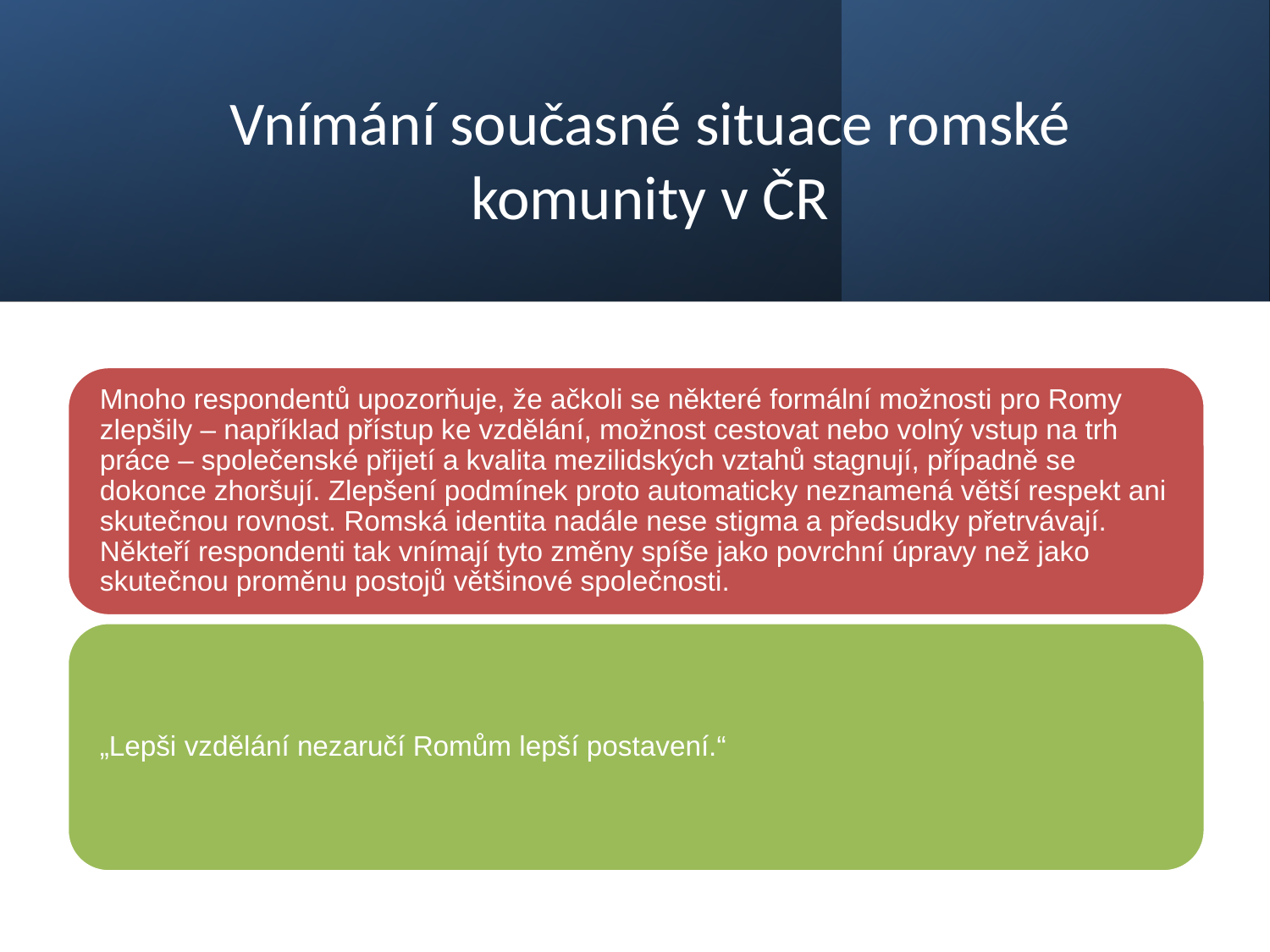

# Vnímání současné situace romské komunity v ČR
Mnoho respondentů upozorňuje, že ačkoli se některé formální možnosti pro Romy zlepšily – například přístup ke vzdělání, možnost cestovat nebo volný vstup na trh práce – společenské přijetí a kvalita mezilidských vztahů stagnují, případně se dokonce zhoršují. Zlepšení podmínek proto automaticky neznamená větší respekt ani skutečnou rovnost. Romská identita nadále nese stigma a předsudky přetrvávají. Někteří respondenti tak vnímají tyto změny spíše jako povrchní úpravy než jako skutečnou proměnu postojů většinové společnosti.
„Lepši vzdělání nezaručí Romům lepší postavení.“